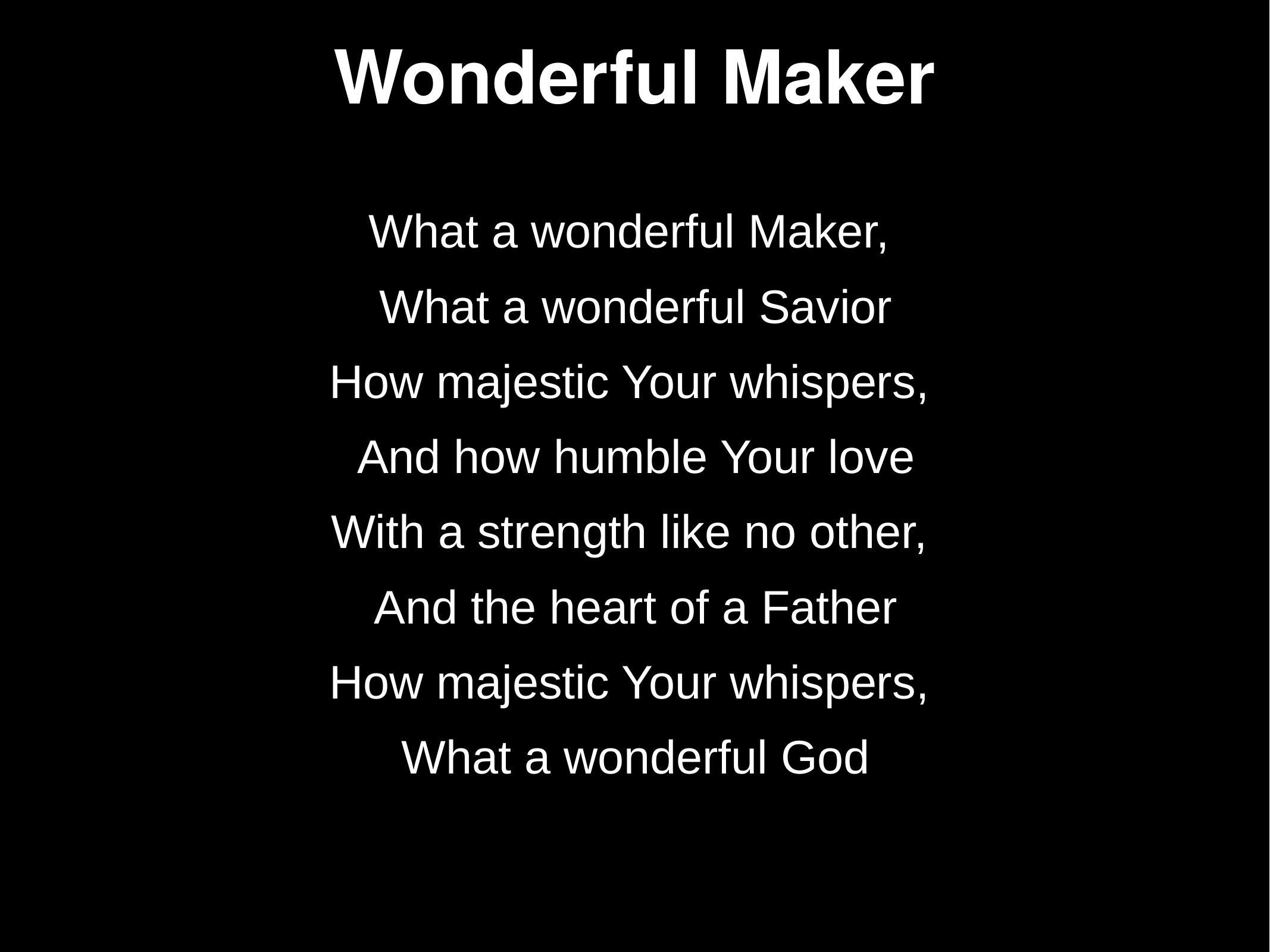

# Wonderful Maker
What a wonderful Maker,
What a wonderful Savior
How majestic Your whispers,
And how humble Your love
With a strength like no other,
And the heart of a Father
How majestic Your whispers,
What a wonderful God